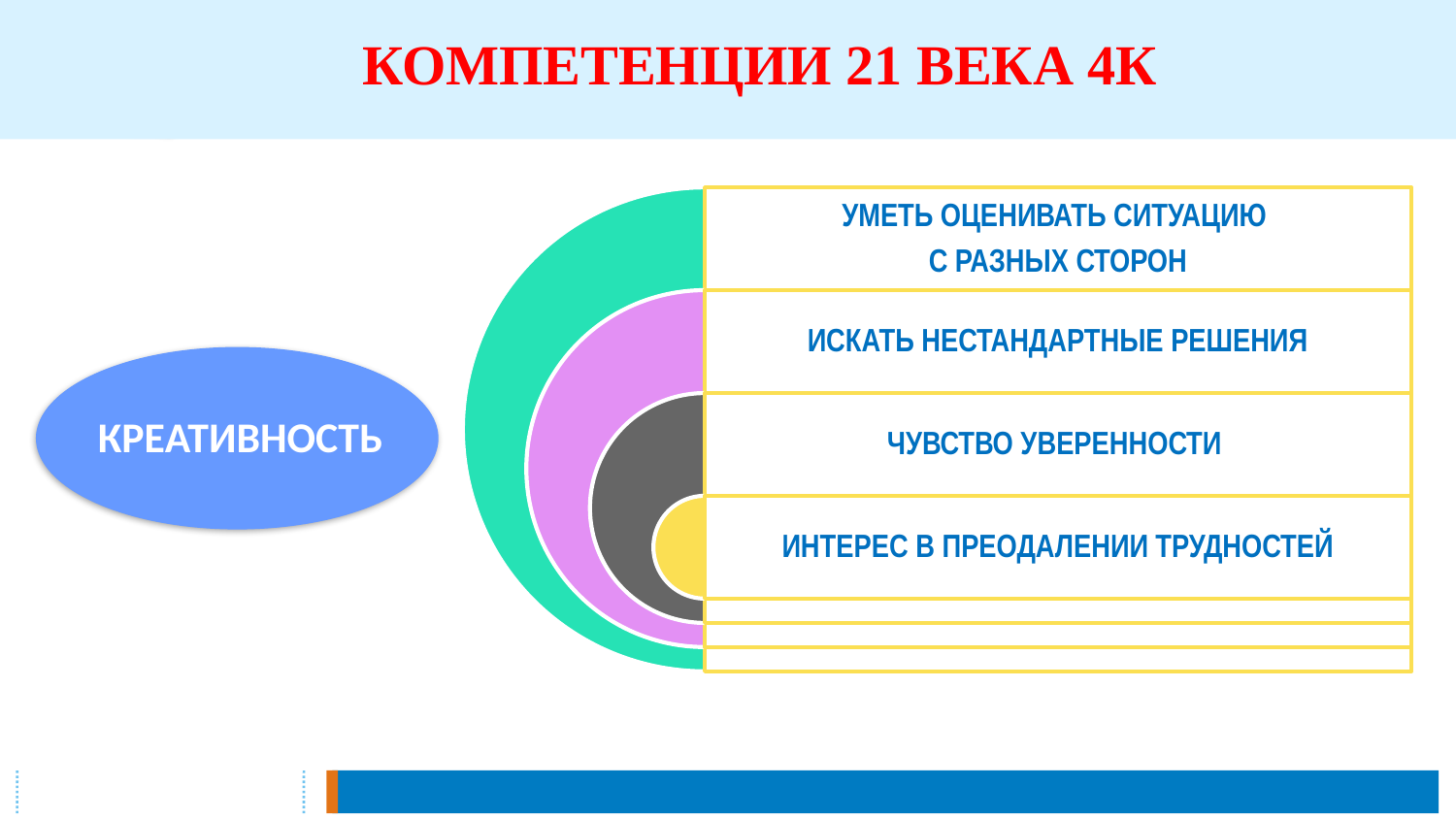

КОМПЕТЕНЦИИ 21 ВЕКА 4К

УМЕТЬ ОЦЕНИВАТЬ СИТУАЦИЮ
С РАЗНЫХ СТОРОН
ИСКАТЬ НЕСТАНДАРТНЫЕ РЕШЕНИЯ
ЧУВСТВО УВЕРЕННОСТИ
ИНТЕРЕС В ПРЕОДАЛЕНИИ ТРУДНОСТЕЙ

КРЕАТИВНОСТЬ